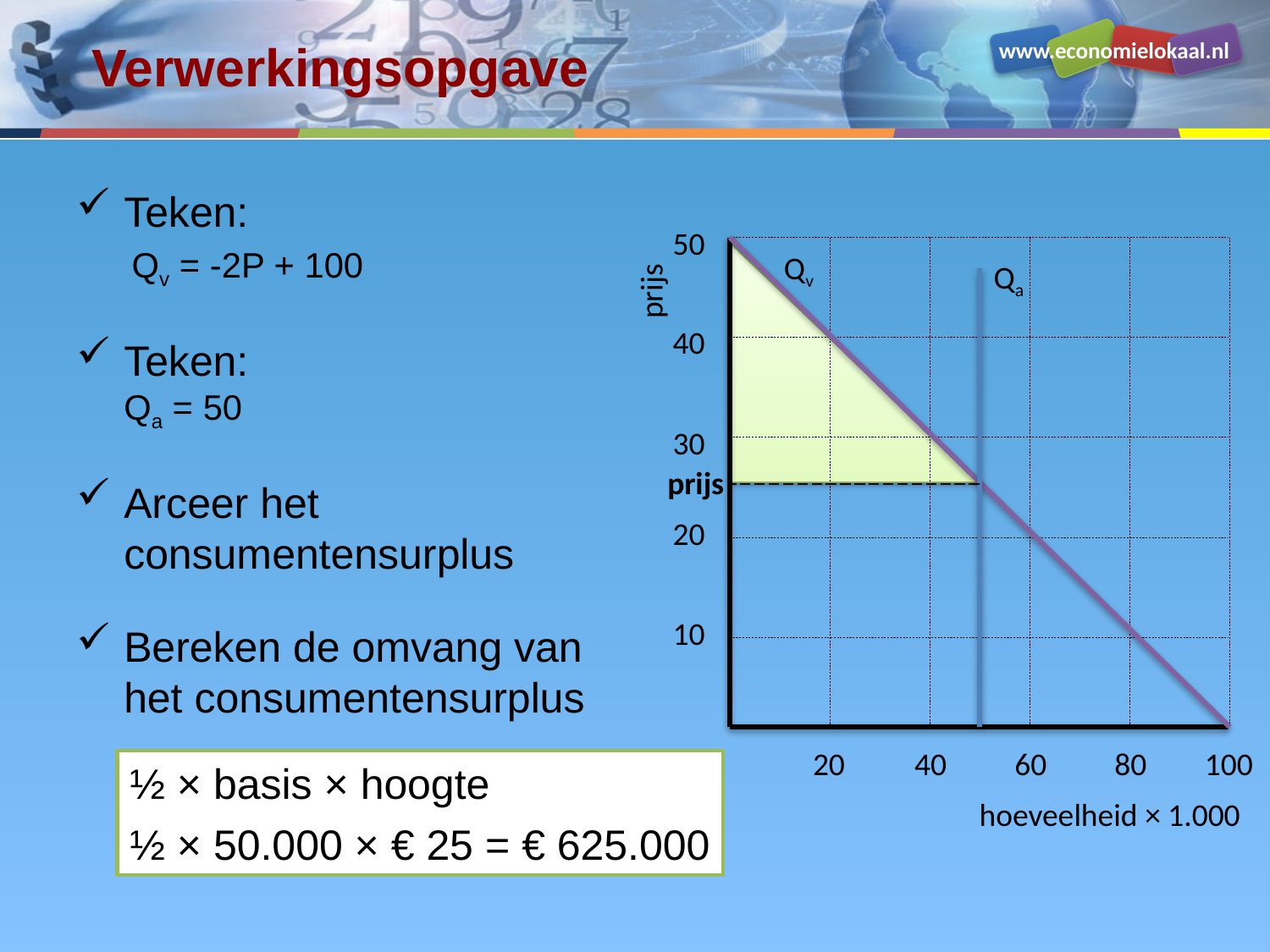

# Verwerkingsopgave
Teken:
Qv = -2P + 100

Teken:
Qa = 50

Arceer het consumentensurplus

Bereken de omvang van het consumentensurplus
50
Qv

Qa
prijs
40
30
prijs
20
10
20
40
60
80
100
½ × basis × hoogte
½ × 50.000 × € 25 = € 625.000
hoeveelheid × 1.000